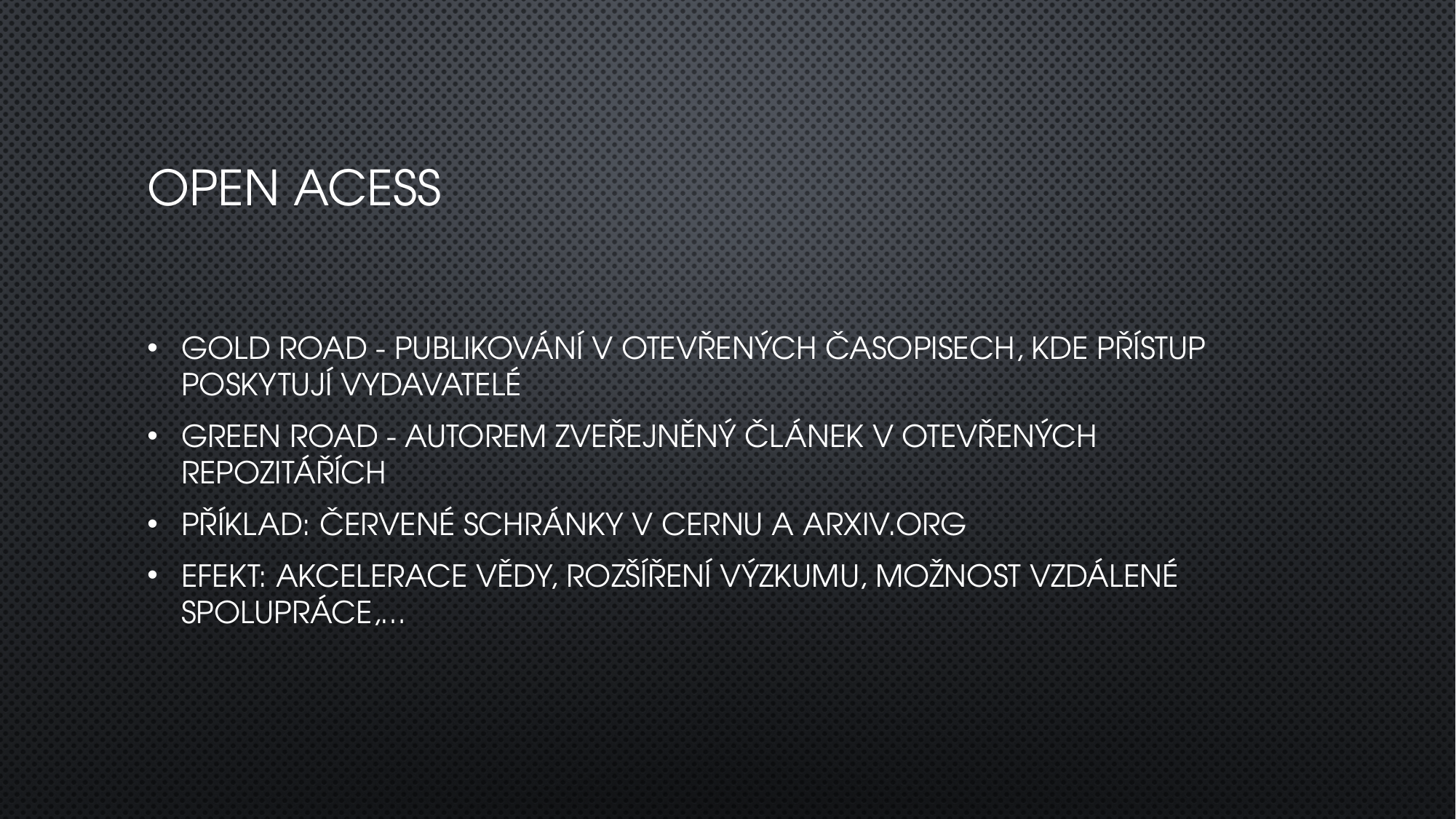

# Open Acess
Gold road - publikování v otevřených časopisech, kde přístup poskytují vydavatelé
Green road - autorem zveřejněný článek v otevřených repozitářích
Příklad: červené schránky v CERNu a arXiv.org
Efekt: akcelerace vědy, rozšíření výzkumu, možnost vzdálené spolupráce,…